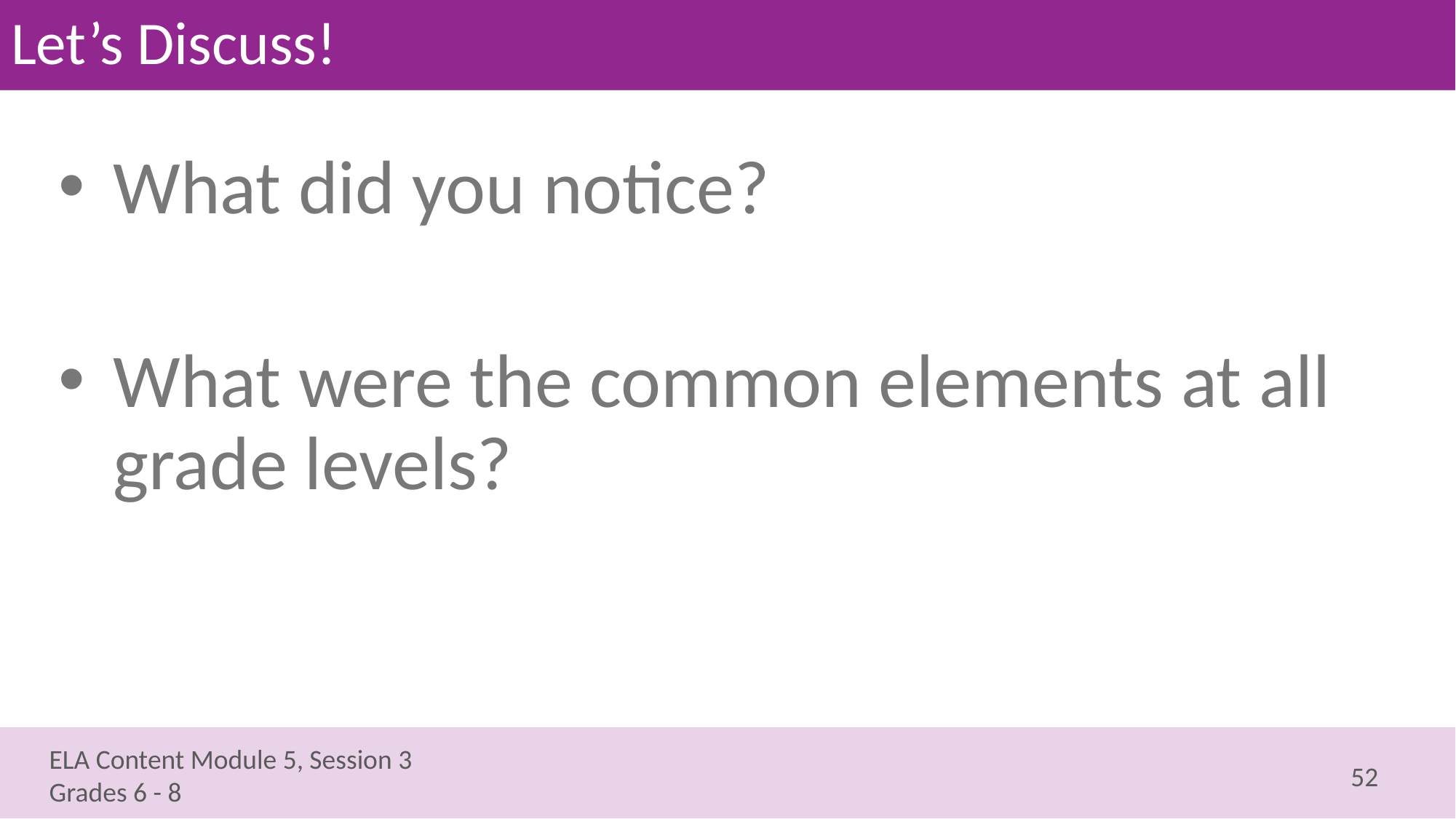

# Let’s Discuss!
What did you notice?

What were the common elements at all grade levels?
52